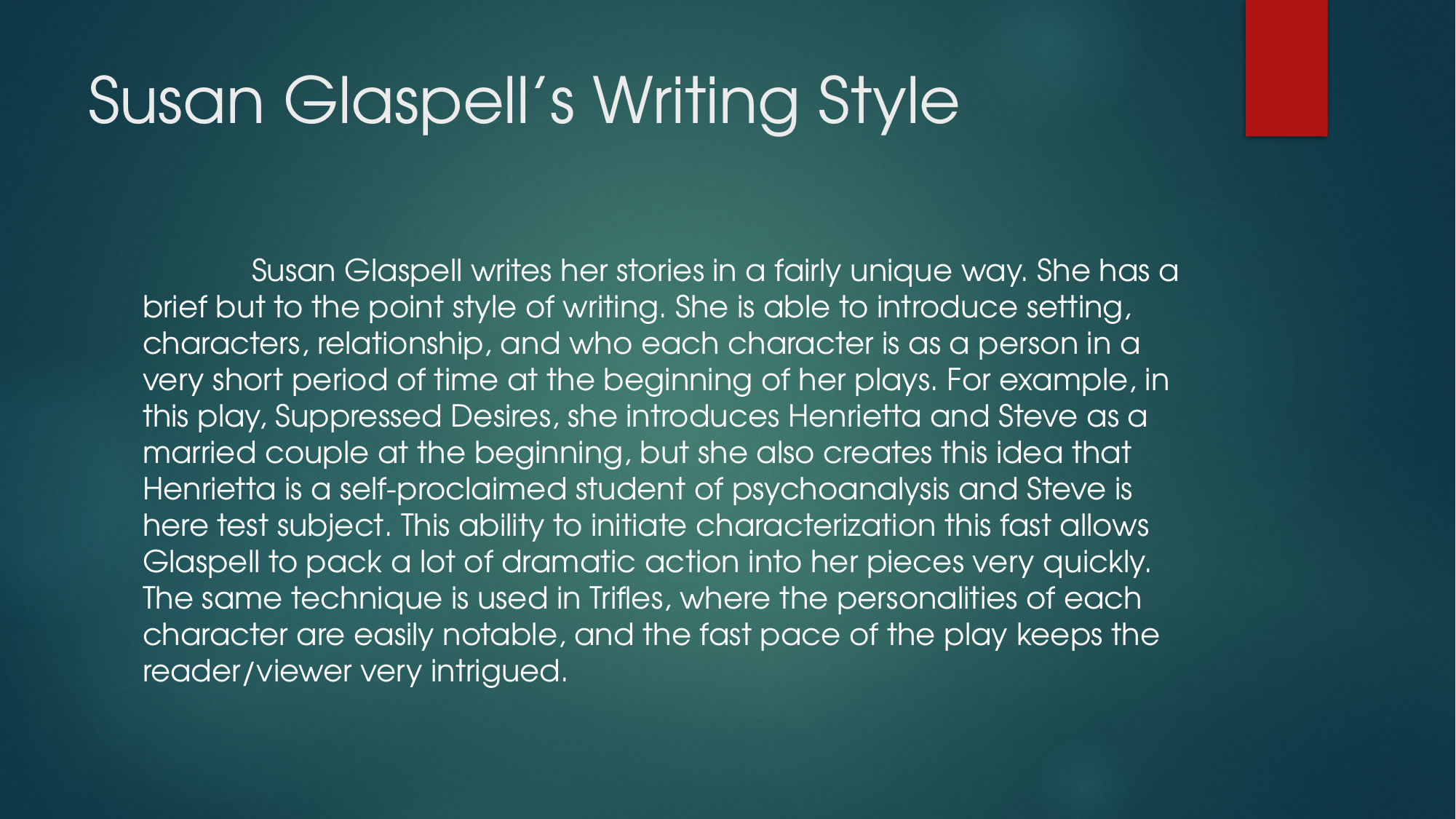

# Susan Glaspell’s Writing Style
	Susan Glaspell writes her stories in a fairly unique way. She has a brief but to the point style of writing. She is able to introduce setting, characters, relationship, and who each character is as a person in a very short period of time at the beginning of her plays. For example, in this play, Suppressed Desires, she introduces Henrietta and Steve as a married couple at the beginning, but she also creates this idea that Henrietta is a self-proclaimed student of psychoanalysis and Steve is here test subject. This ability to initiate characterization this fast allows Glaspell to pack a lot of dramatic action into her pieces very quickly. The same technique is used in Trifles, where the personalities of each character are easily notable, and the fast pace of the play keeps the reader/viewer very intrigued.